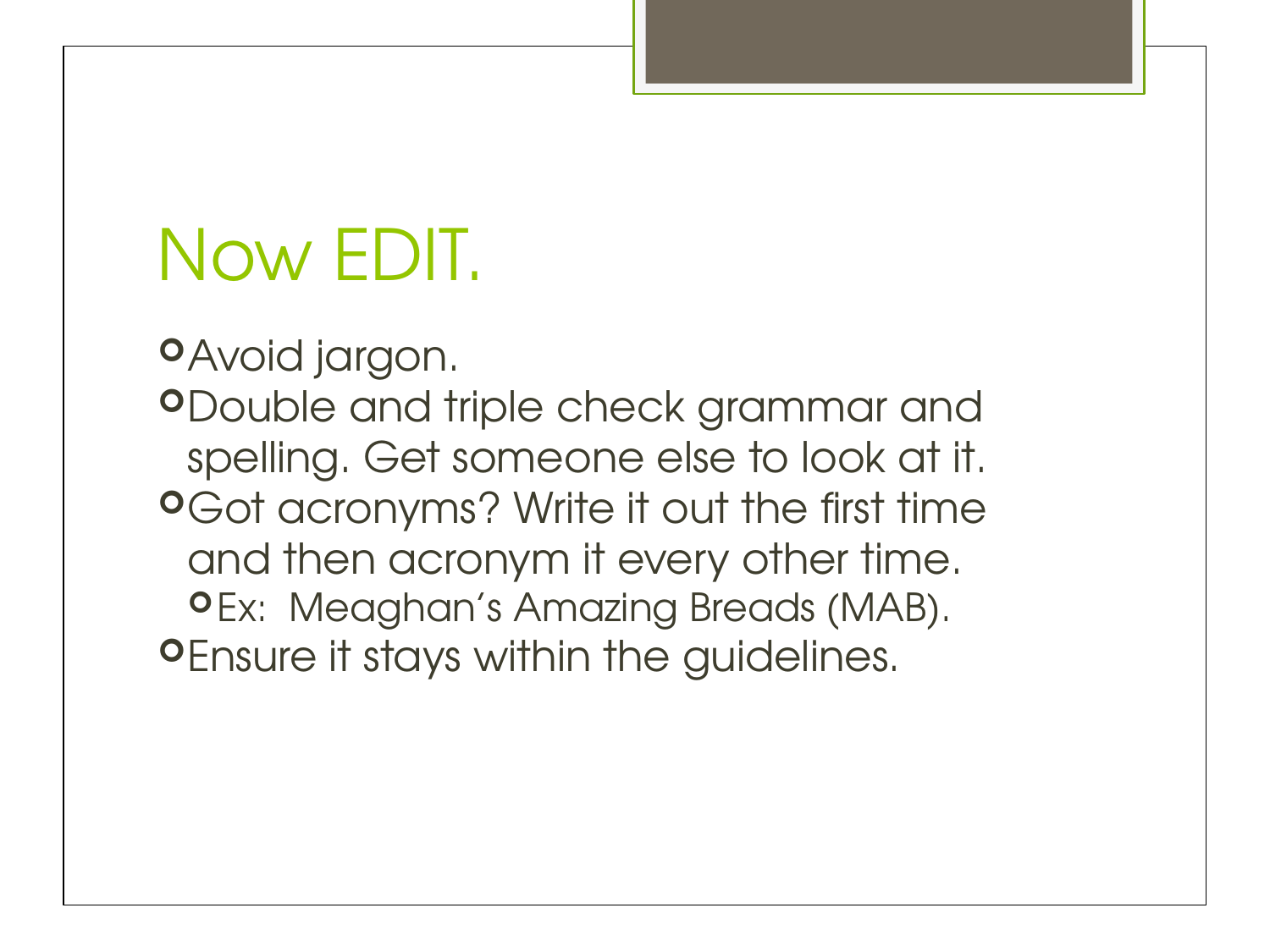

Now EDIT.
Avoid jargon.
Double and triple check grammar and spelling. Get someone else to look at it.
Got acronyms? Write it out the first time and then acronym it every other time.
Ex:  Meaghan’s Amazing Breads (MAB).
Ensure it stays within the guidelines.